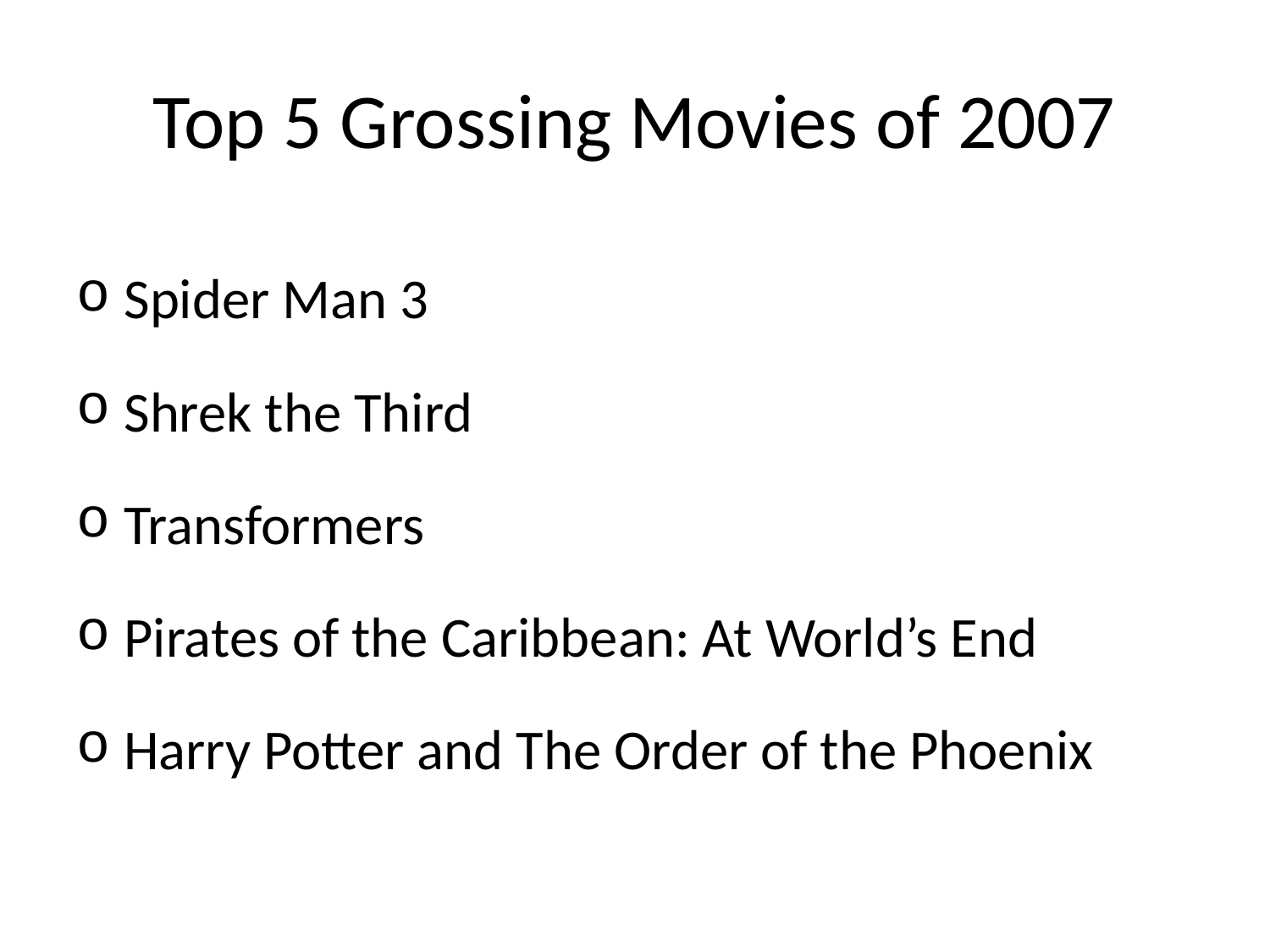

# Top 5 Grossing Movies of 2007
Spider Man 3
Shrek the Third
Transformers
Pirates of the Caribbean: At World’s End
Harry Potter and The Order of the Phoenix